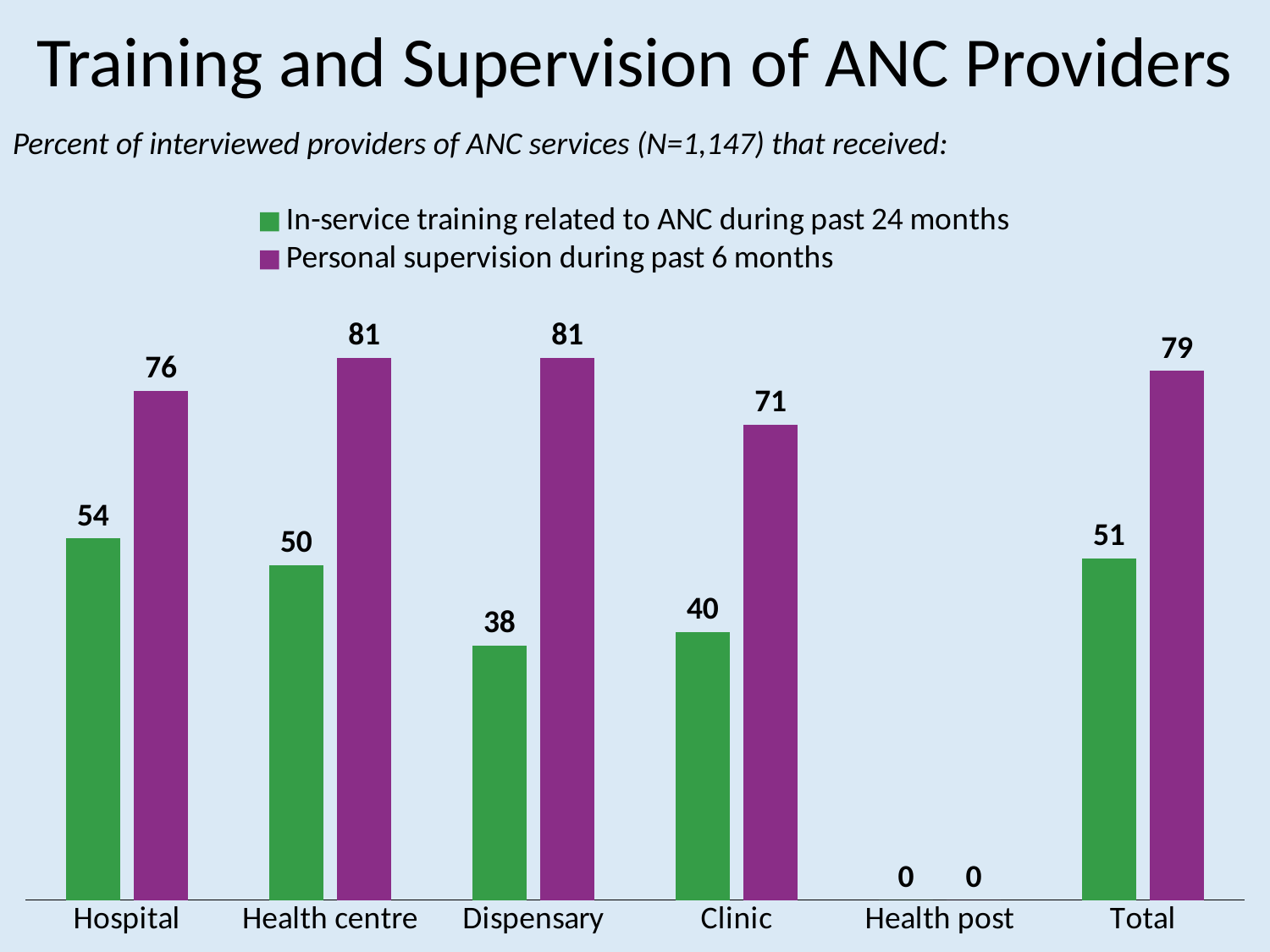

# Training and Supervision of ANC Providers
Percent of interviewed providers of ANC services (N=1,147) that received:

### Chart

| Category | In-service training related to ANC during past 24 months | Personal supervision during past 6 months |
|---|---|---|
| Hospital | 54.0 | 76.0 |
| Health centre | 50.0 | 81.0 |
| Dispensary | 38.0 | 81.0 |
| Clinic | 40.0 | 71.0 |
| Health post | 0.0 | 0.0 |
| Total | 51.0 | 79.0 |